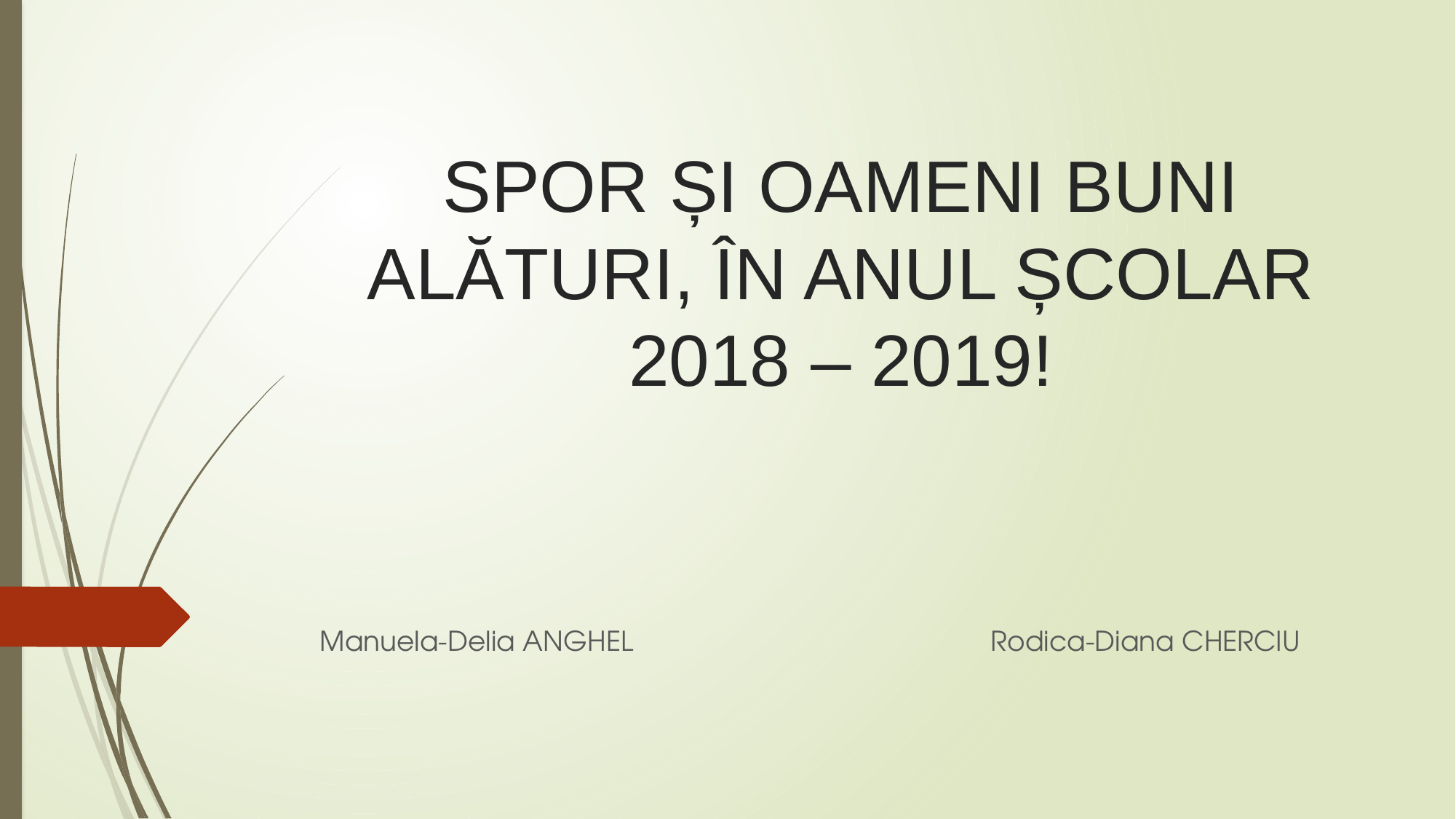

# SPOR ȘI OAMENI BUNI ALĂTURI, ÎN ANUL ȘCOLAR 2018 – 2019!
Manuela-Delia ANGHEL                                               Rodica-Diana CHERCIU